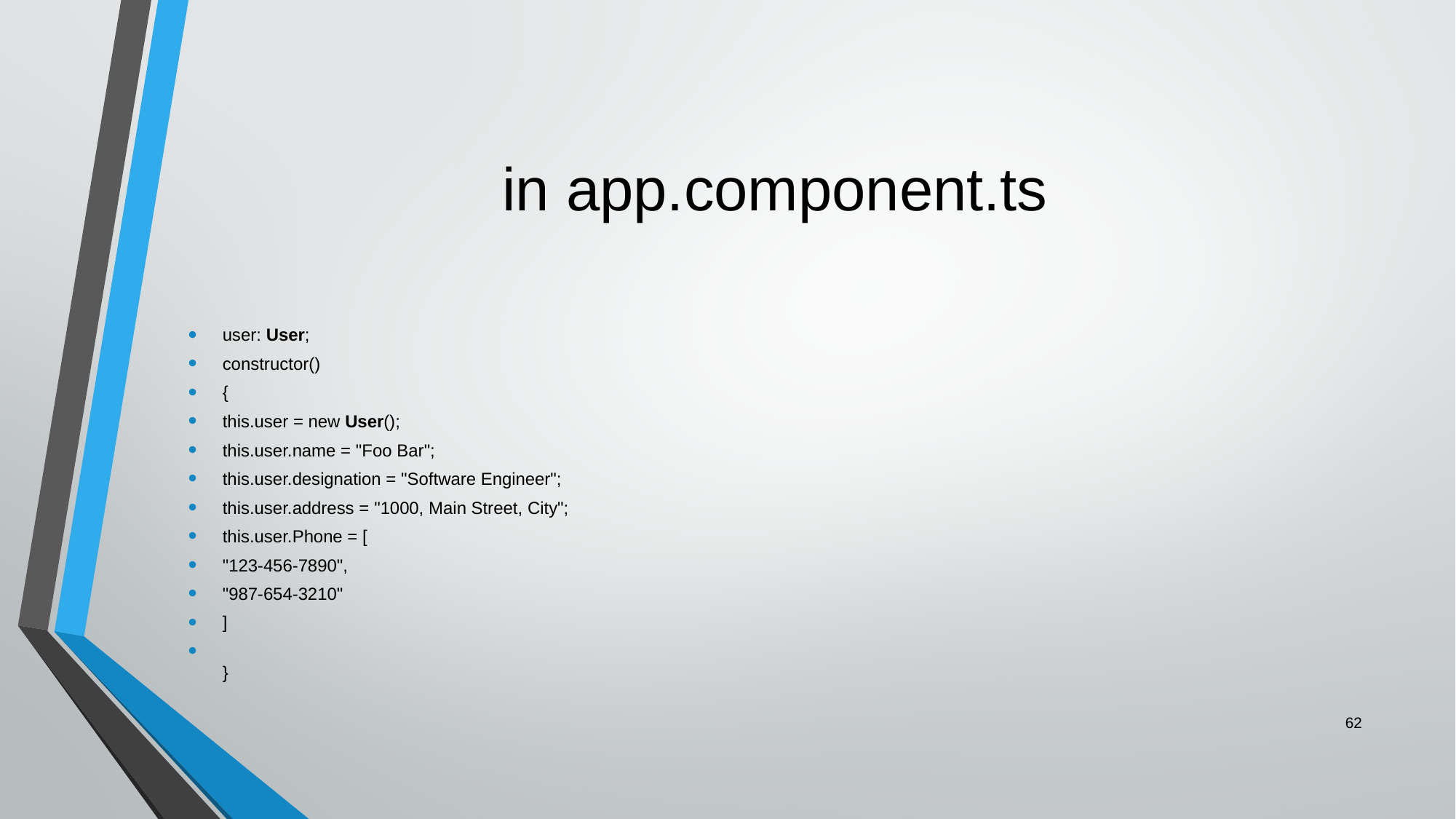

# in app.component.ts
user: User;
constructor()
{
this.user = new User();
this.user.name = "Foo Bar";
this.user.designation = "Software Engineer";
this.user.address = "1000, Main Street, City";
this.user.Phone = [
"123-456-7890",
"987-654-3210"
]
}

62